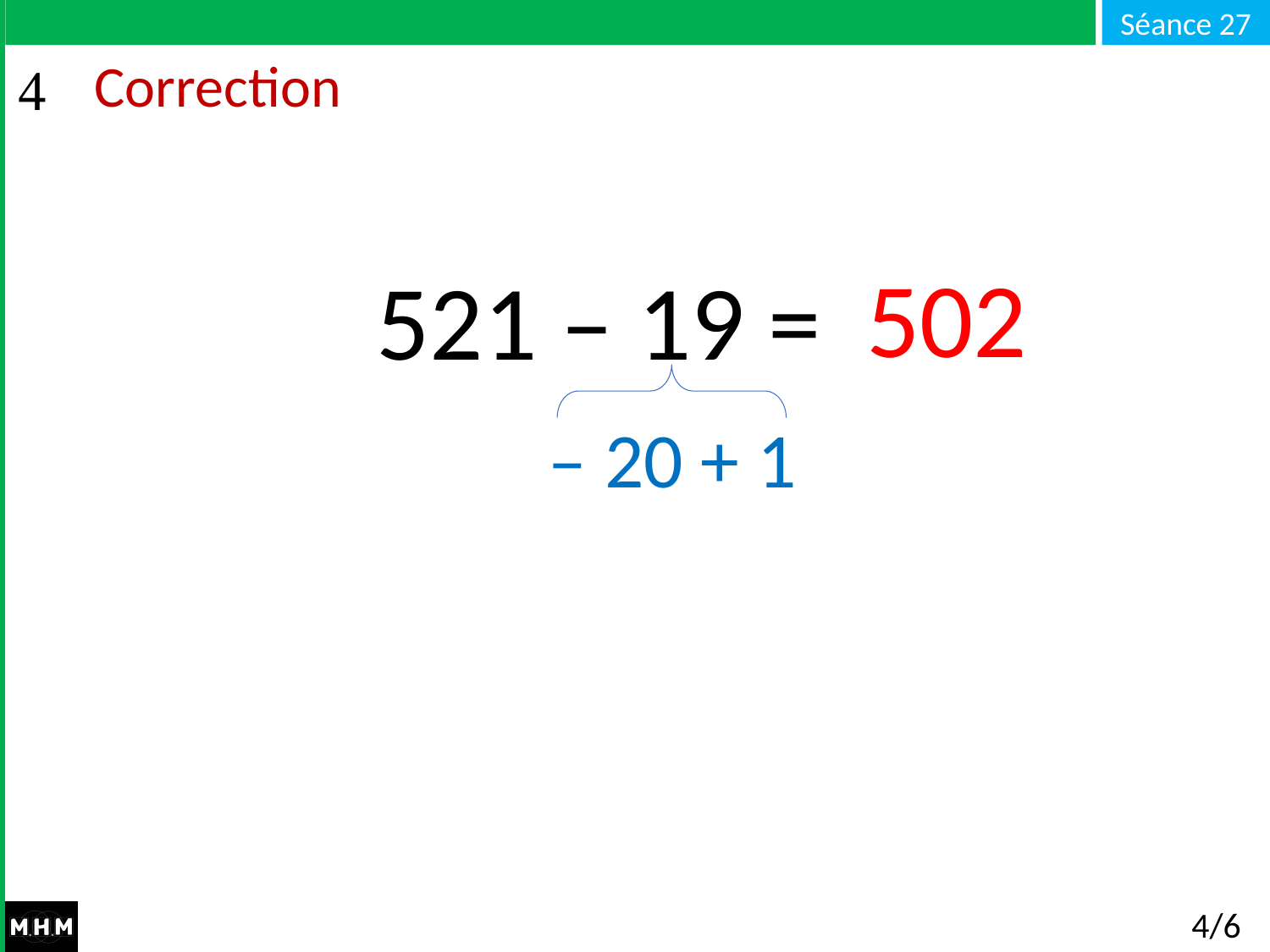

# Correction
502
521 – 19 =

– 20 + 1
4/6